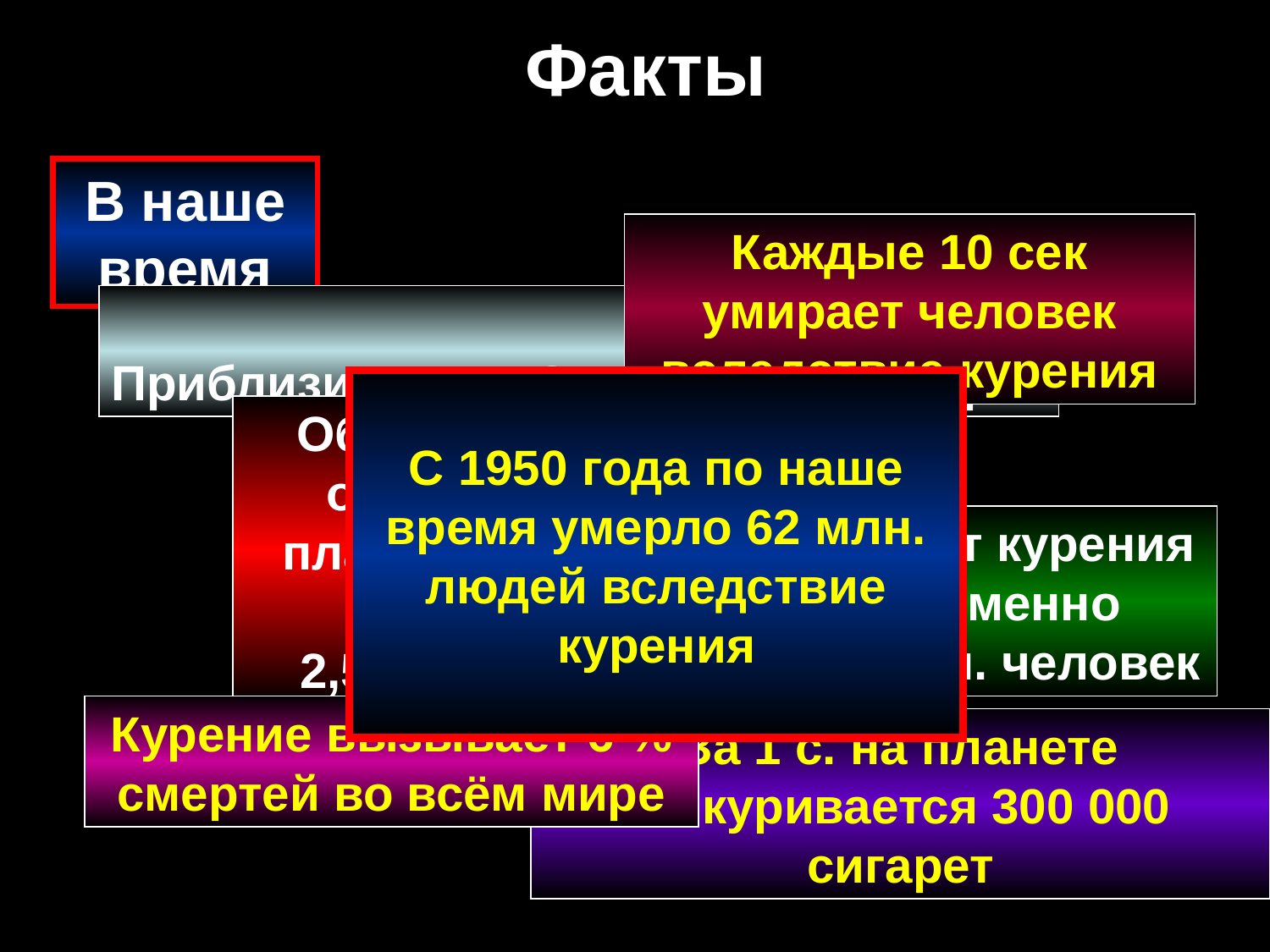

Факты
В наше время
Каждые 10 сек умирает человек вследствие курения

Приблизительно 2 млрд. людей курят

С 1950 года по наше время умерло 62 млн. людей вследствие курения

Общая масса окурков на планете за год весит
2,5 млн. тонн
Каждый год от курения преждевременно умирает 3 млн. человек
Курение вызывает 6 % смертей во всём мире
За 1 с. на планете выкуривается 300 000 сигарет